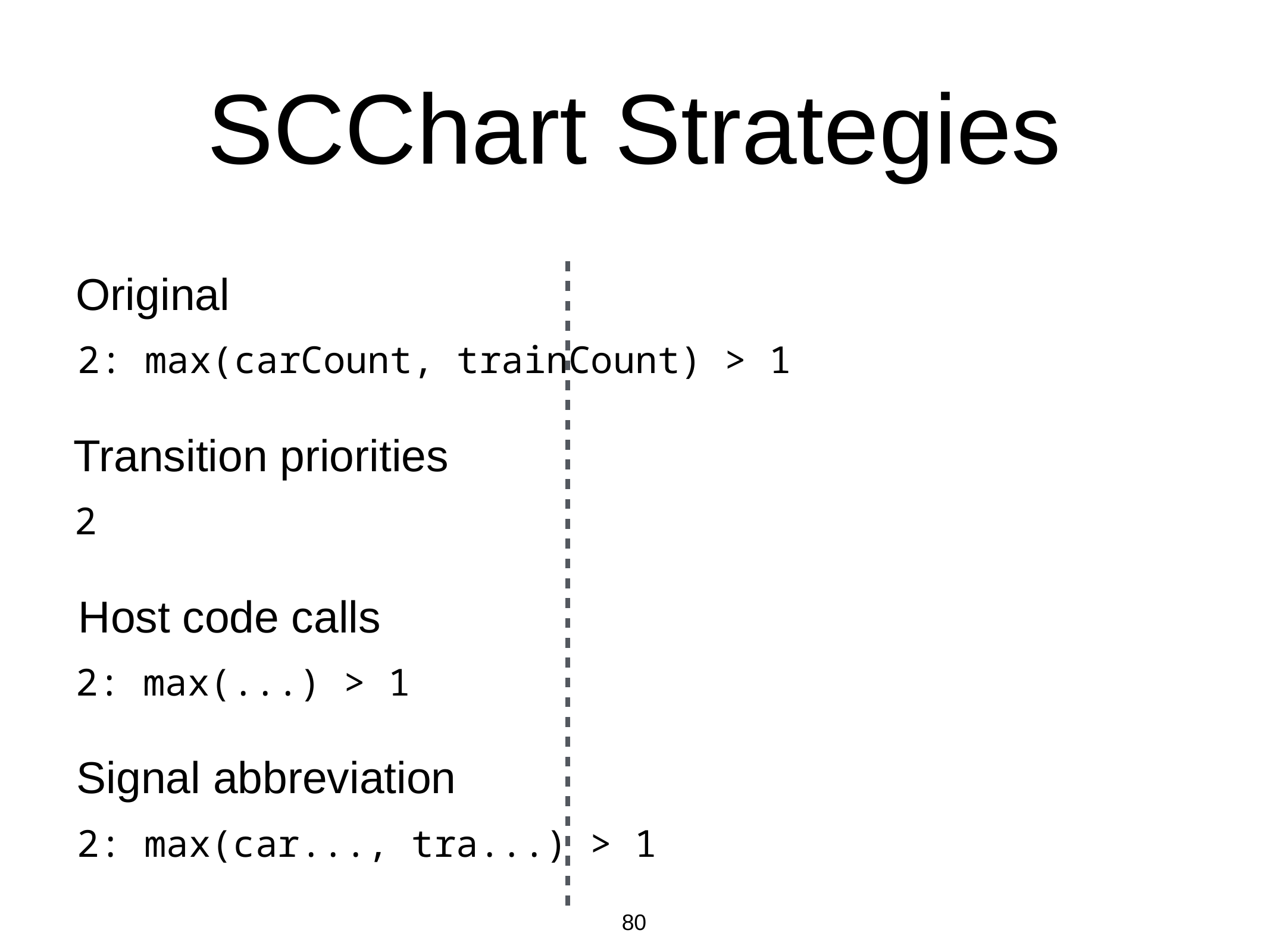

# SCChart Strategies
Original
2: max(carCount, trainCount) > 1

Transition priorities
2
Host code calls
2: max(...) > 1
Signal abbreviation
2: max(car..., tra...) > 1
80